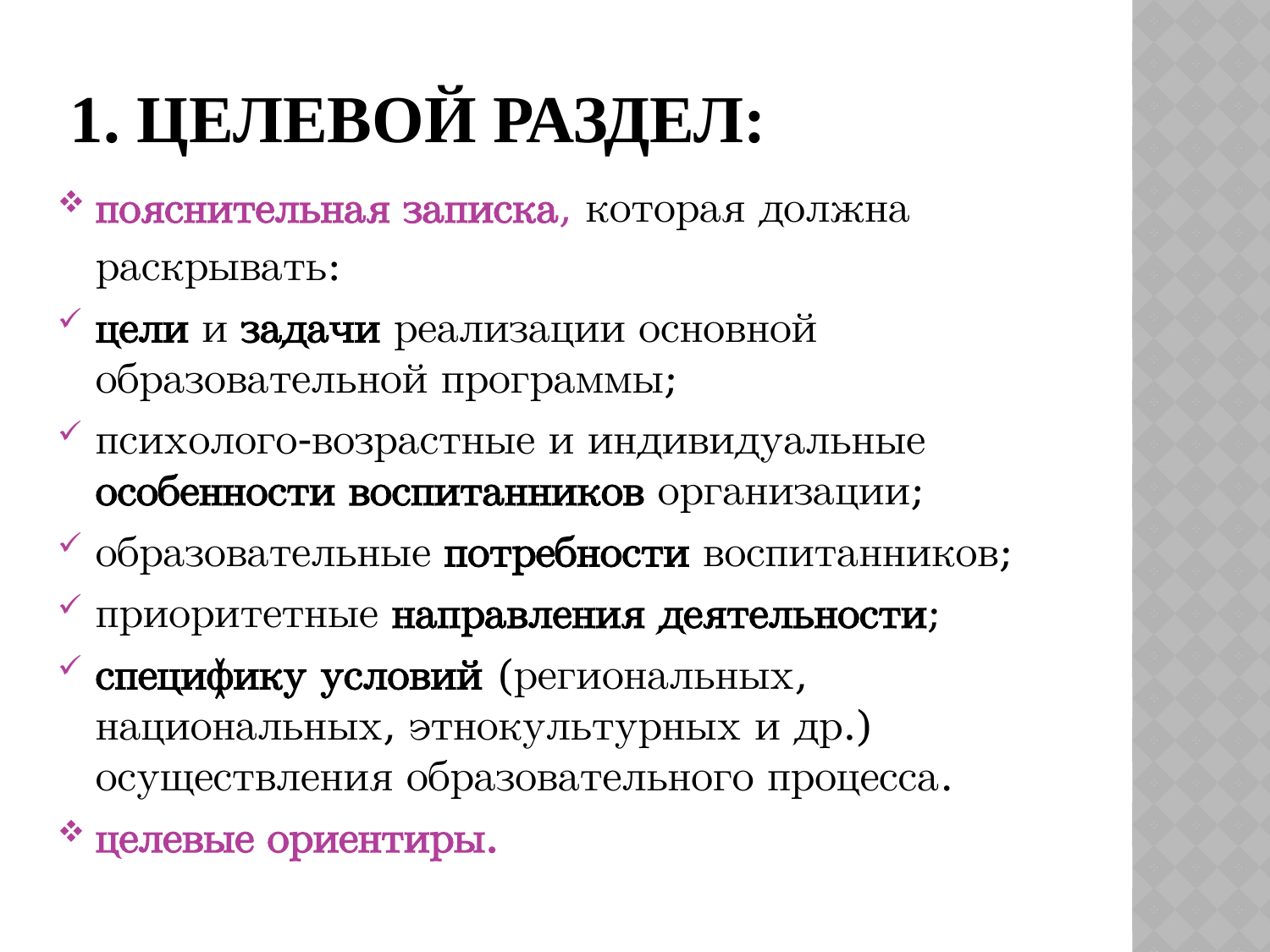

# 1. Целевой раздел:
пояснительная записка, которая должна раскрывать:
цели и задачи реализации основной образовательной программы;
психолого-возрастные и индивидуальные особенности воспитанников организации;
образовательные потребности воспитанников;
приоритетные направления деятельности;
специфику условий (региональных, национальных, этнокультурных и др.) осуществления образовательного процесса.
целевые ориентиры.